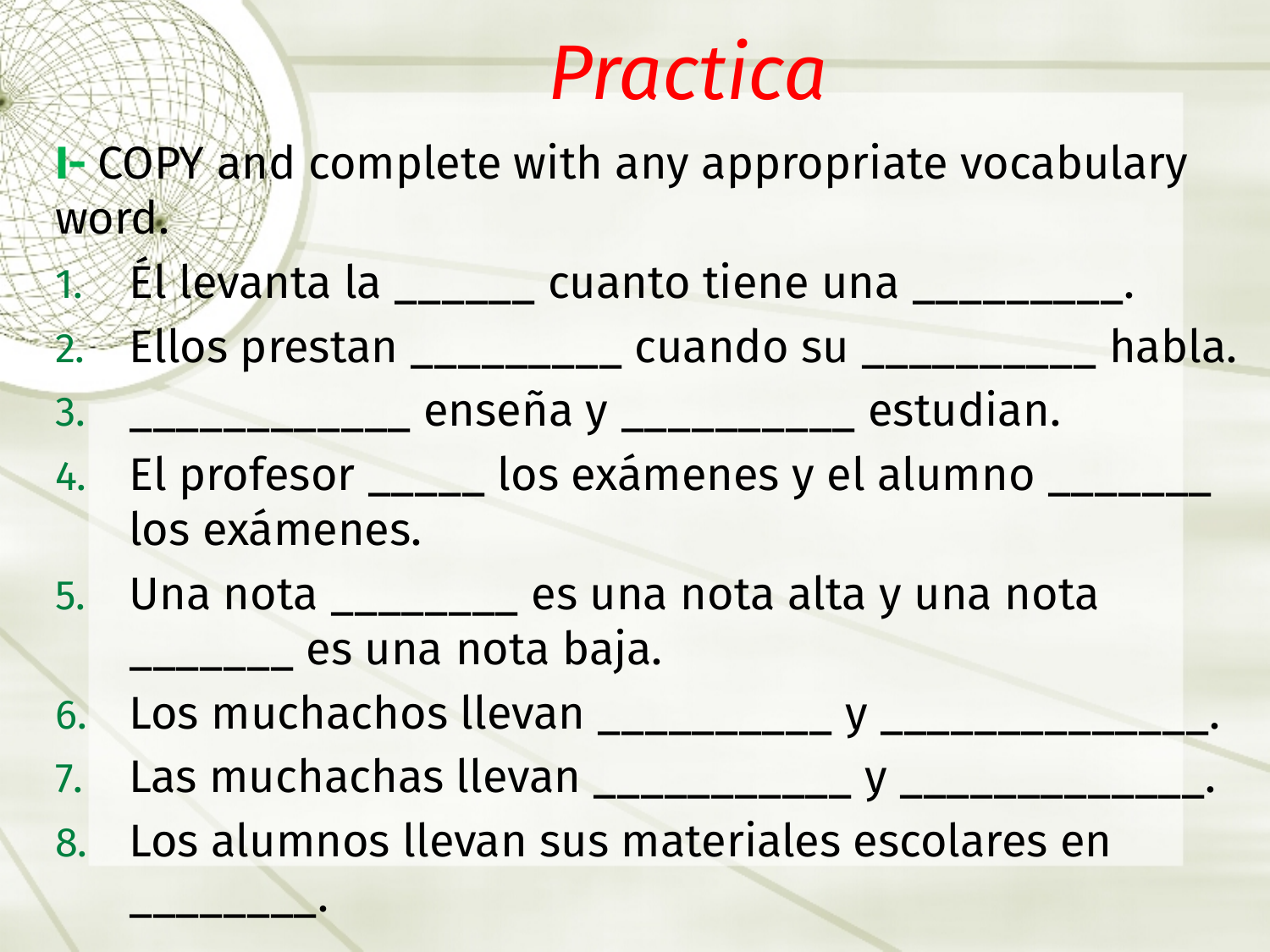

# Practica
I- COPY and complete with any appropriate vocabulary word.
Él levanta la ______ cuanto tiene una _________.
Ellos prestan _________ cuando su __________ habla.
____________ enseña y __________ estudian.
El profesor _____ los exámenes y el alumno _______ los exámenes.
Una nota ________ es una nota alta y una nota _______ es una nota baja.
Los muchachos llevan __________ y ______________.
Las muchachas llevan ___________ y _____________.
Los alumnos llevan sus materiales escolares en ________.